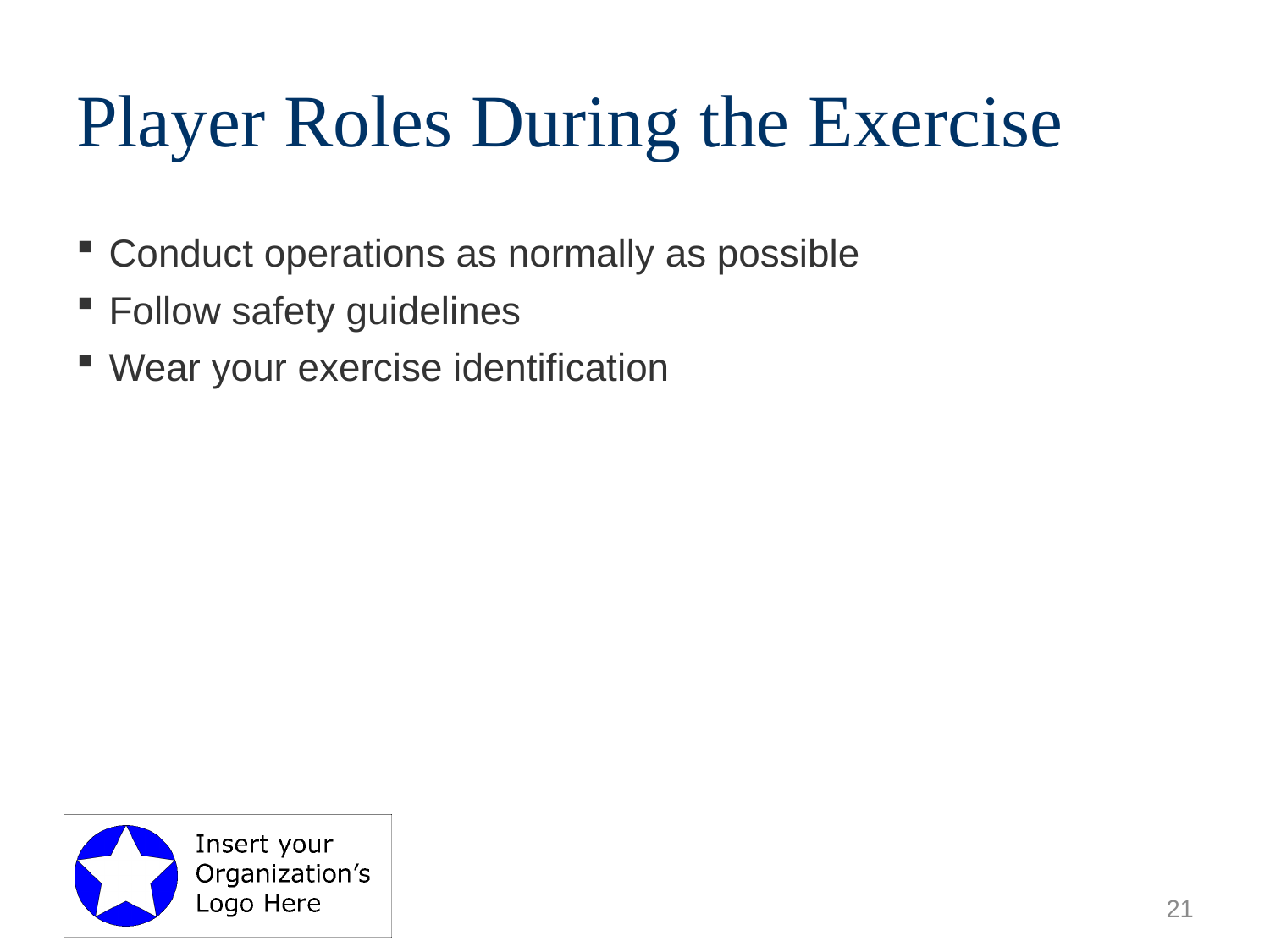

# Player Roles During the Exercise
Conduct operations as normally as possible
Follow safety guidelines
Wear your exercise identification
21